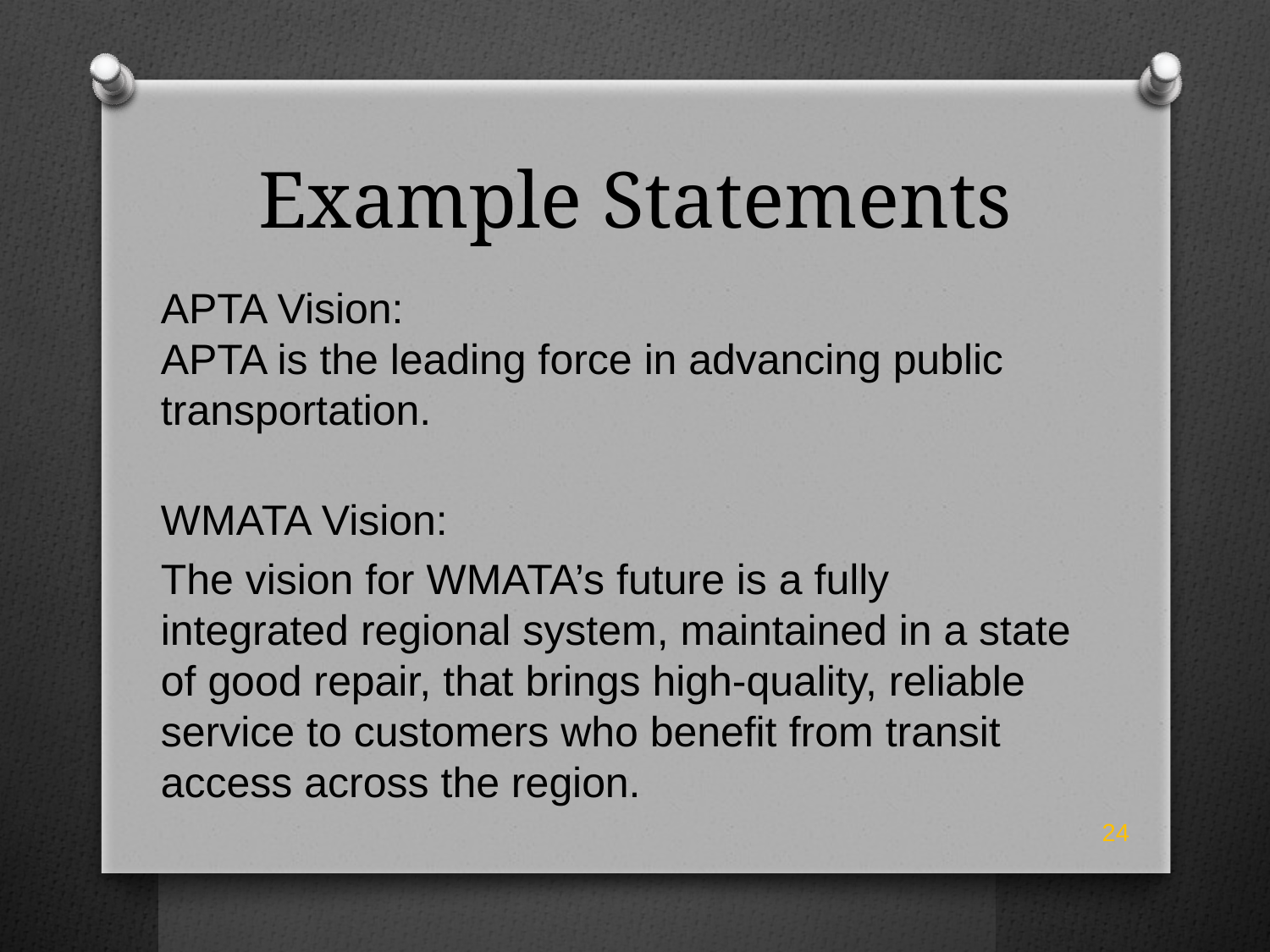

# Example Statements
APTA Vision:
APTA is the leading force in advancing public transportation.
WMATA Vision:
The vision for WMATA’s future is a fully integrated regional system, maintained in a state of good repair, that brings high-quality, reliable service to customers who benefit from transit access across the region.

24